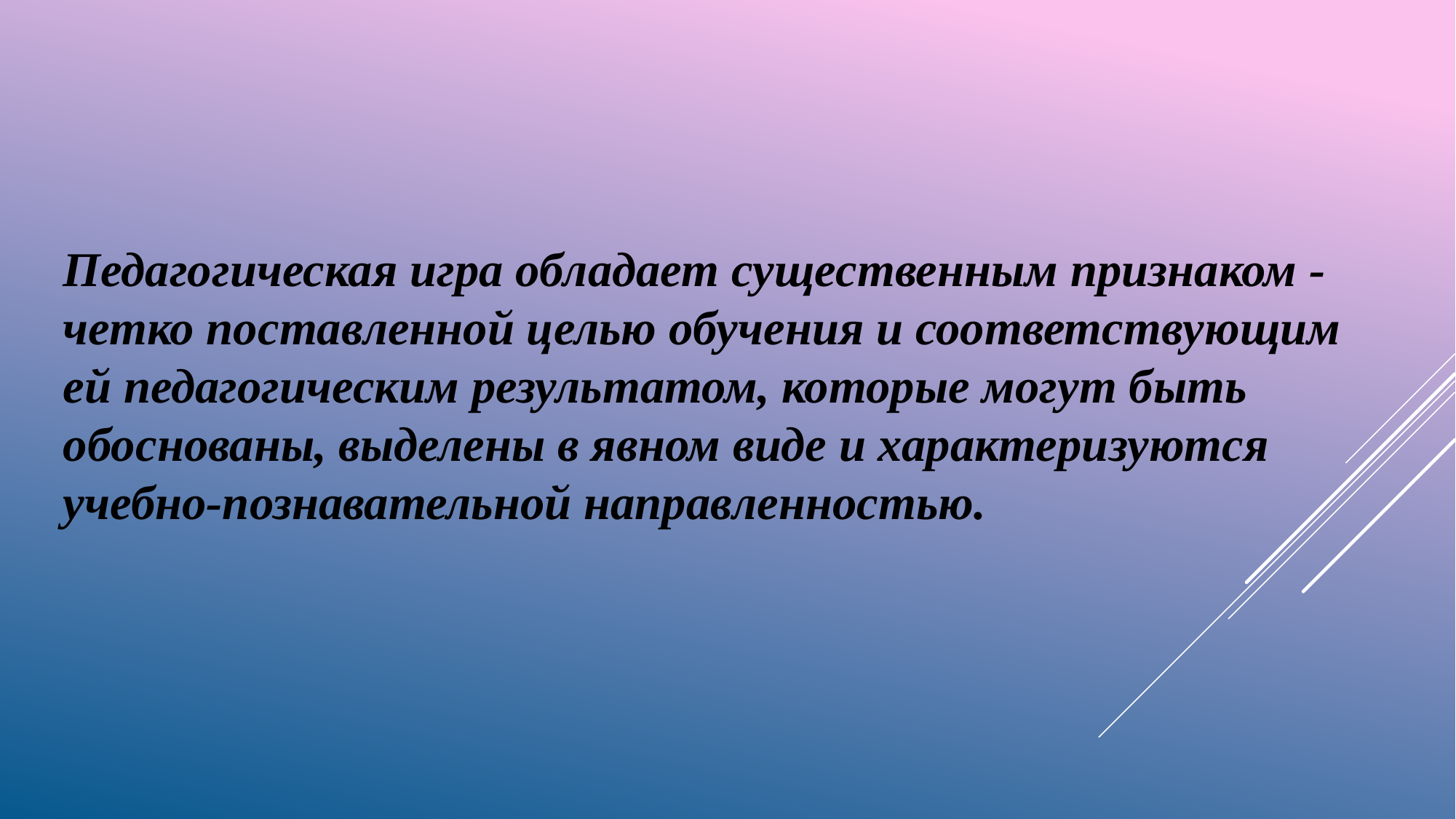

Педагогическая игра обладает существенным признаком - четко поставленной целью обучения и соответствующим ей педагогическим результатом, которые могут быть обоснованы, выделены в явном виде и характеризуются учебно-познавательной направленностью.